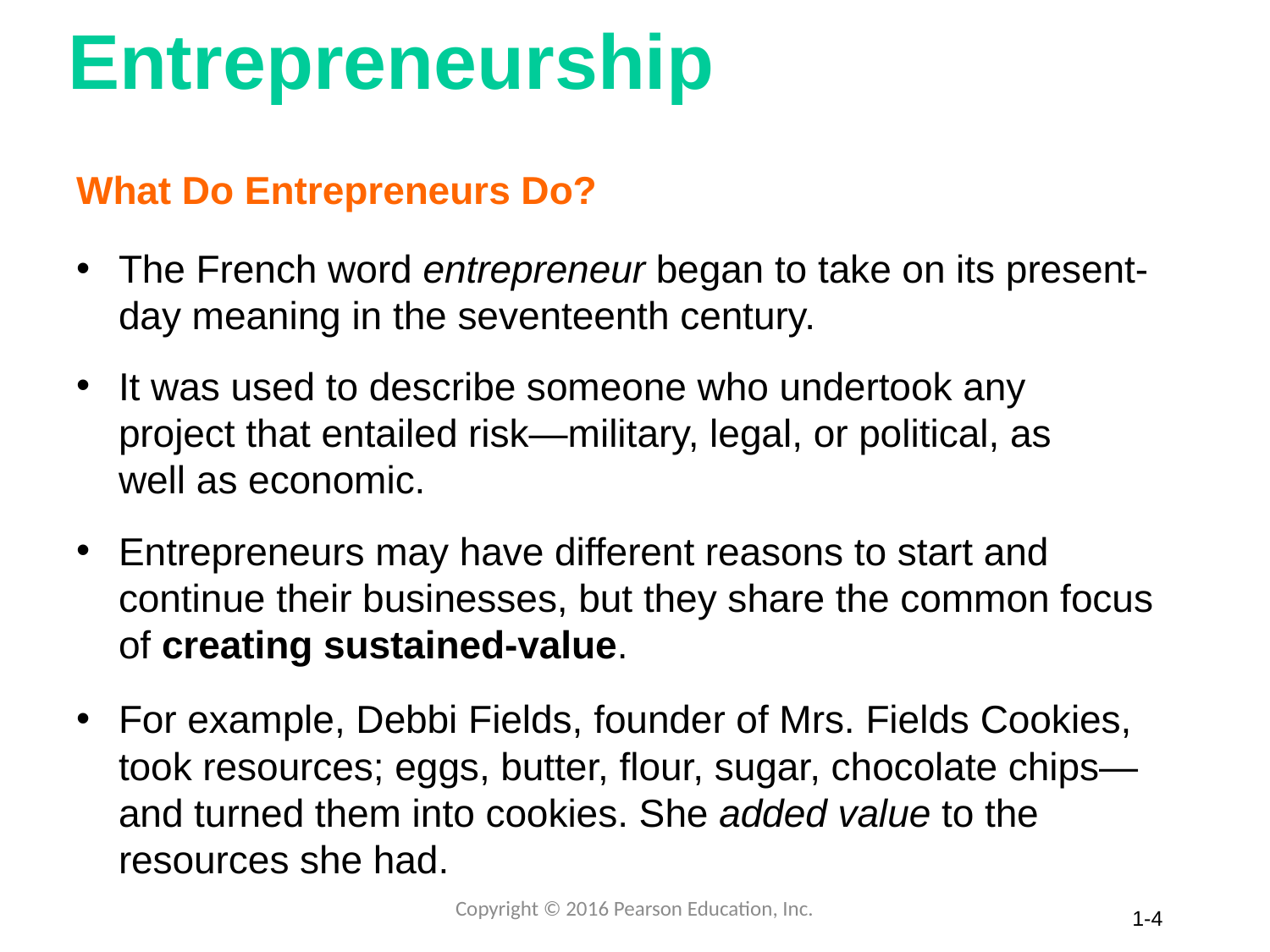

# Entrepreneurship
What Do Entrepreneurs Do?
The French word entrepreneur began to take on its present-day meaning in the seventeenth century.
It was used to describe someone who undertook any
project that entailed risk—military, legal, or political, as
well as economic.
Entrepreneurs may have different reasons to start and continue their businesses, but they share the common focus of creating sustained-value.

For example, Debbi Fields, founder of Mrs. Fields Cookies, took resources; eggs, butter, flour, sugar, chocolate chips—and turned them into cookies. She added value to the resources she had.
Copyright © 2016 Pearson Education, Inc.